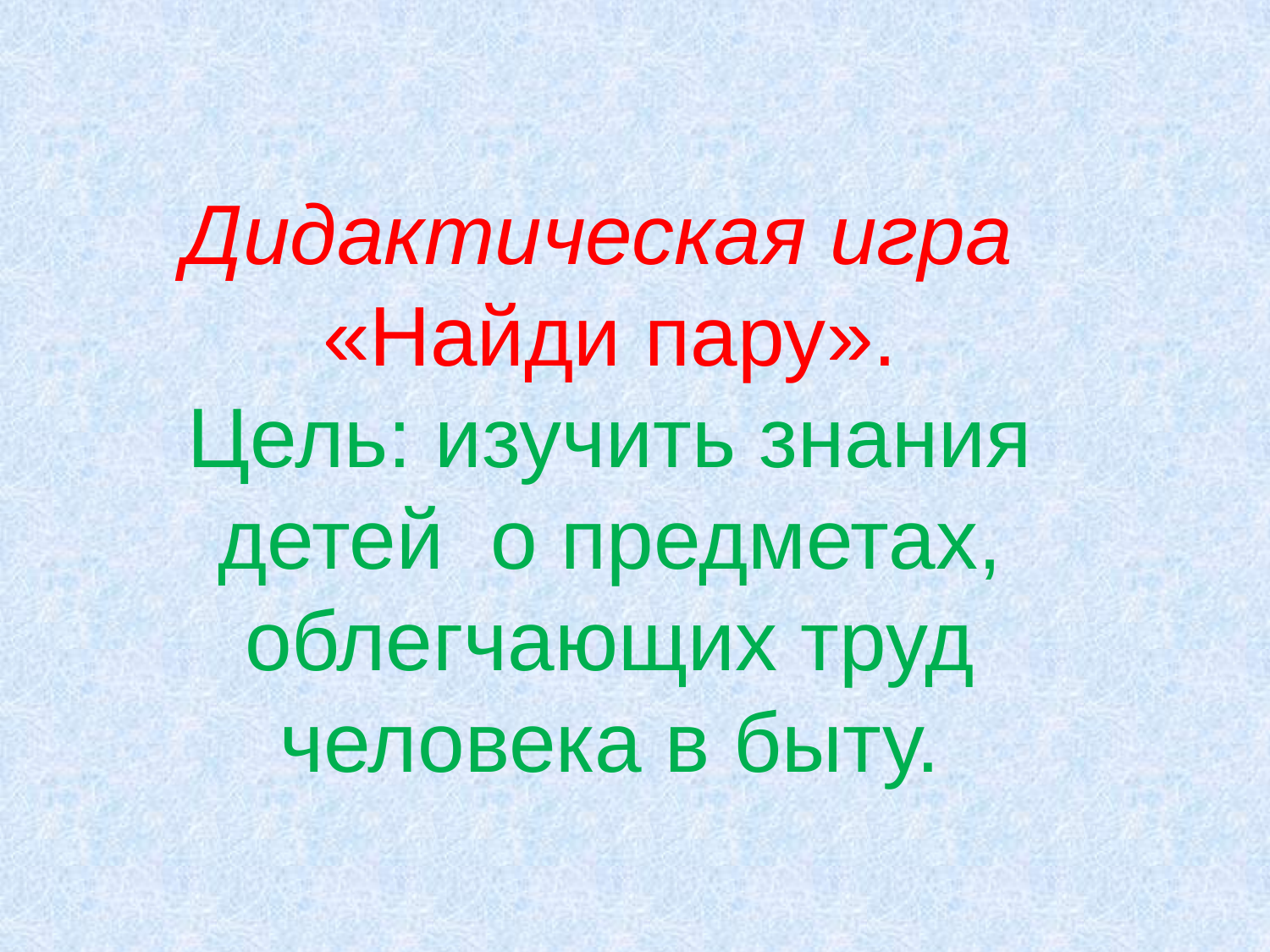

Дидактическая игра
«Найди пару».
Цель: изучить знания детей  о предметах, облегчающих труд человека в быту.